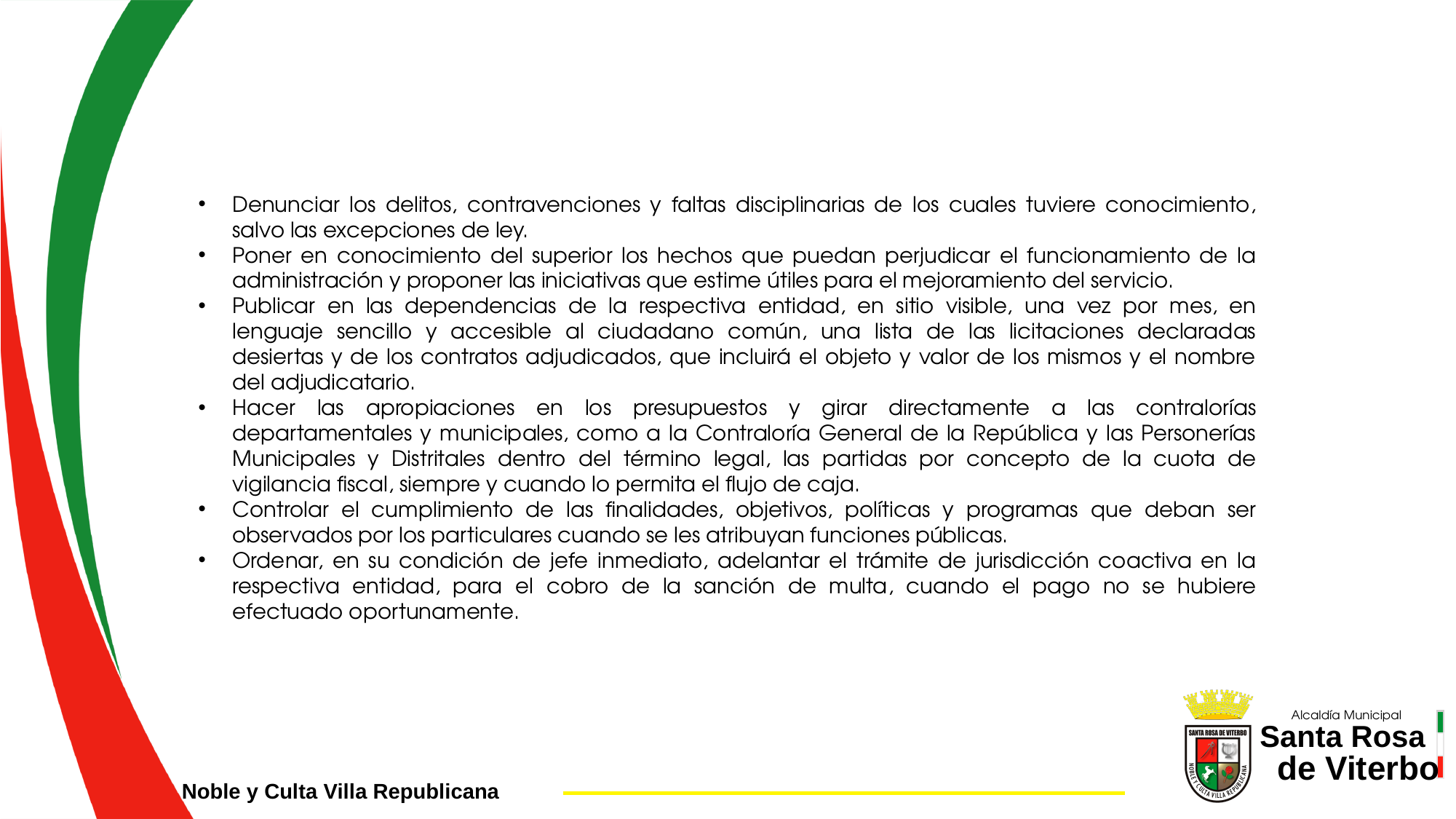

Denunciar los delitos, contravenciones y faltas disciplinarias de los cuales tuviere conocimiento, salvo las excepciones de ley.
Poner en conocimiento del superior los hechos que puedan perjudicar el funcionamiento de la administración y proponer las iniciativas que estime útiles para el mejoramiento del servicio.
Publicar en las dependencias de la respectiva entidad, en sitio visible, una vez por mes, en lenguaje sencillo y accesible al ciudadano común, una lista de las licitaciones declaradas desiertas y de los contratos adjudicados, que incluirá el objeto y valor de los mismos y el nombre del adjudicatario.
Hacer las apropiaciones en los presupuestos y girar directamente a las contralorías departamentales y municipales, como a la Contraloría General de la República y las Personerías Municipales y Distritales dentro del término legal, las partidas por concepto de la cuota de vigilancia fiscal, siempre y cuando lo permita el flujo de caja.
Controlar el cumplimiento de las finalidades, objetivos, políticas y programas que deban ser observados por los particulares cuando se les atribuyan funciones públicas.
Ordenar, en su condición de jefe inmediato, adelantar el trámite de jurisdicción coactiva en la respectiva entidad, para el cobro de la sanción de multa, cuando el pago no se hubiere efectuado oportunamente.